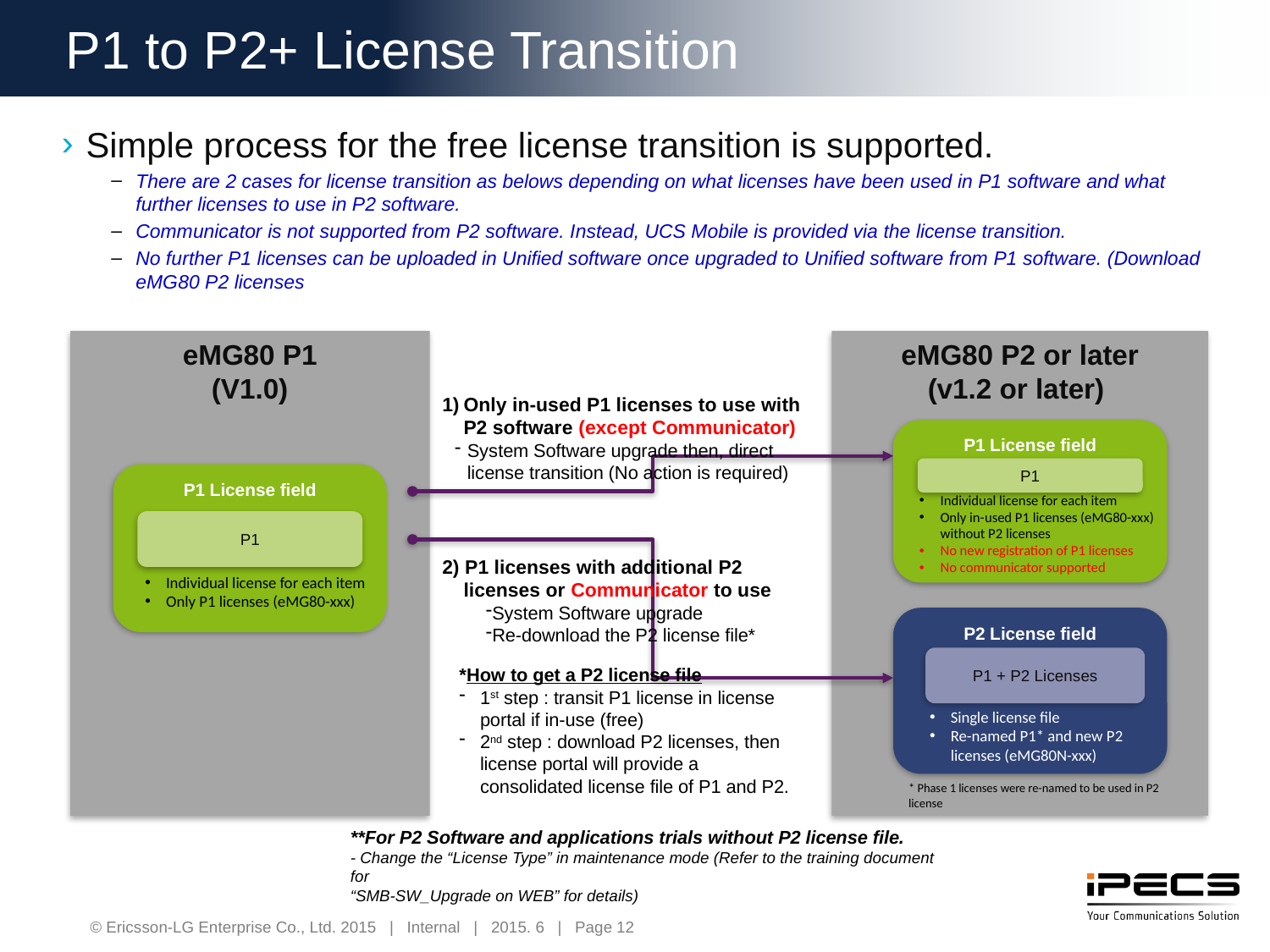

P1 to P2+ License Transition
Simple process for the free license transition is supported.
There are 2 cases for license transition as belows depending on what licenses have been used in P1 software and what further licenses to use in P2 software.
Communicator is not supported from P2 software. Instead, UCS Mobile is provided via the license transition.
No further P1 licenses can be uploaded in Unified software once upgraded to Unified software from P1 software. (Download eMG80 P2 licenses

eMG80 P1
(V1.0)
eMG80 P2 or later
(v1.2 or later)
Only in-used P1 licenses to use with P2 software (except Communicator)
System Software upgrade then, direct license transition (No action is required)
P1 License field
P1
Individual license for each item
Only in-used P1 licenses (eMG80-xxx) without P2 licenses
No new registration of P1 licenses
No communicator supported
P1 License field
P1
Individual license for each item
Only P1 licenses (eMG80-xxx)
2) P1 licenses with additional P2 licenses or Communicator to use
System Software upgrade
Re-download the P2 license file*
P2 License field
P1 + P2 Licenses
Single license file
Re-named P1* and new P2 licenses (eMG80N-xxx)
* Phase 1 licenses were re-named to be used in P2 license
*How to get a P2 license file
1st step : transit P1 license in license portal if in-use (free)
2nd step : download P2 licenses, then license portal will provide a consolidated license file of P1 and P2.
**For P2 Software and applications trials without P2 license file.
- Change the “License Type” in maintenance mode (Refer to the training document for
“SMB-SW_Upgrade on WEB” for details)